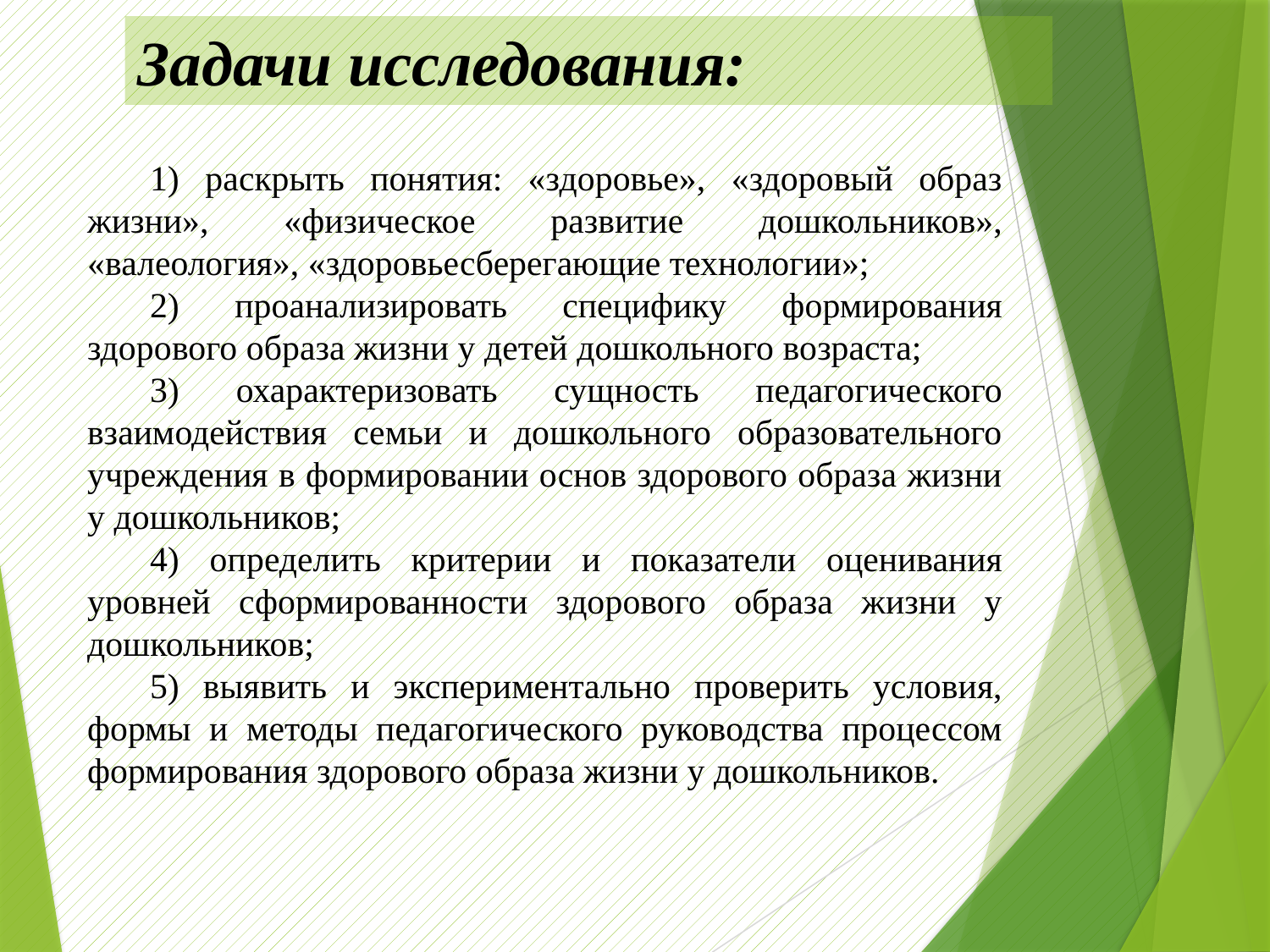

Задачи исследования:
1) раскрыть понятия: «здоровье», «здоровый образ жизни», «физическое развитие дошкольников», «валеология», «здоровьесберегающие технологии»;
2) проанализировать специфику формирования здорового образа жизни у детей дошкольного возраста;
3) охарактеризовать сущность педагогического взаимодействия семьи и дошкольного образовательного учреждения в формировании основ здорового образа жизни у дошкольников;
4) определить критерии и показатели оценивания уровней сформированности здорового образа жизни у дошкольников;
5) выявить и экспериментально проверить условия, формы и методы педагогического руководства процессом формирования здорового образа жизни у дошкольников.